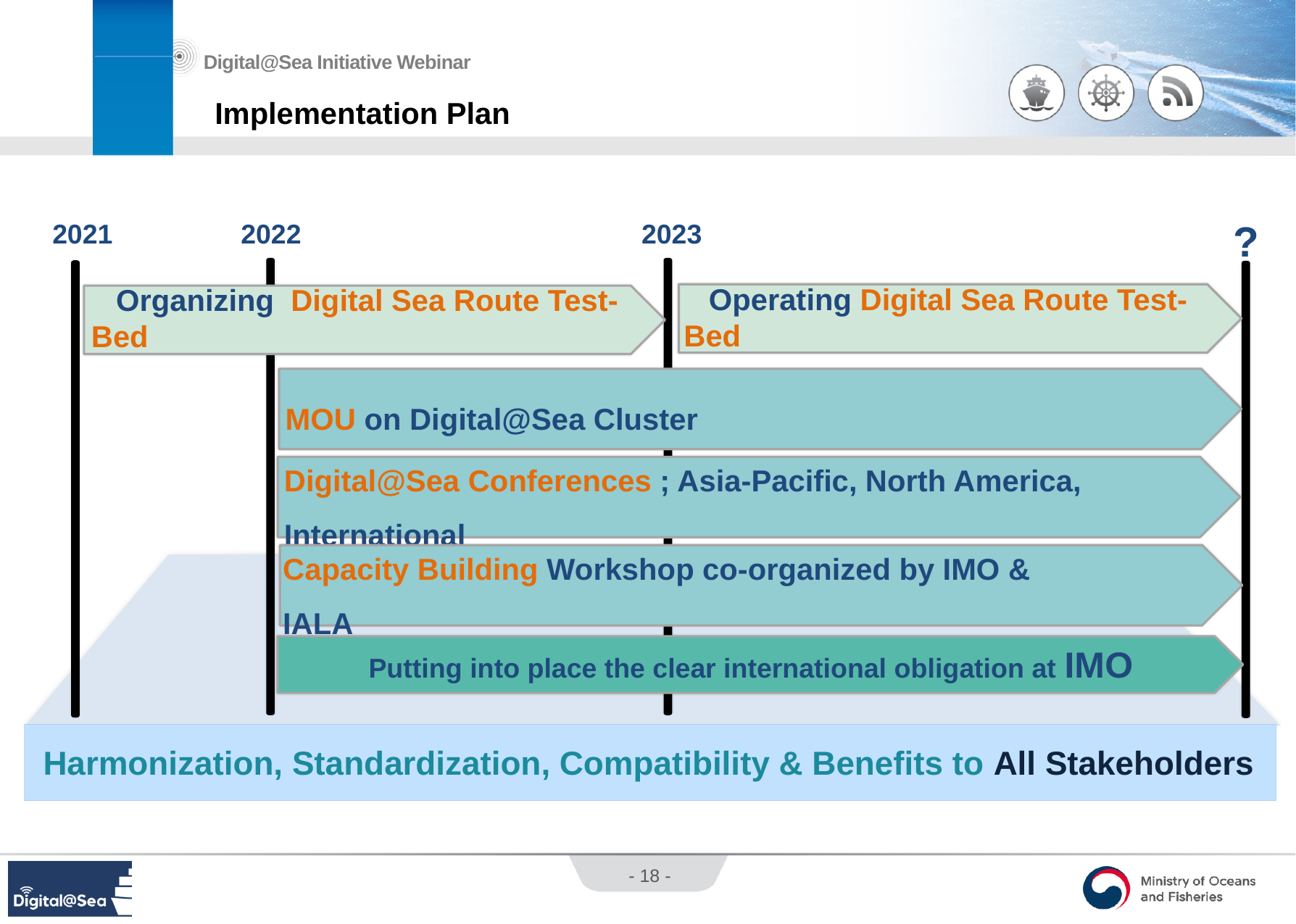

02
Implementation Plan
?
2022
2021
2023

   Operating Digital Sea Route Test-Bed
   Organizing  Digital Sea Route Test-Bed

MOU on Digital@Sea Cluster

Digital@Sea Conferences ; Asia-Pacific, North America, International

Capacity Building Workshop co-organized by IMO & IALA

Putting into place the clear international obligation at IMO

Harmonization, Standardization, Compatibility & Benefits to All Stakeholders